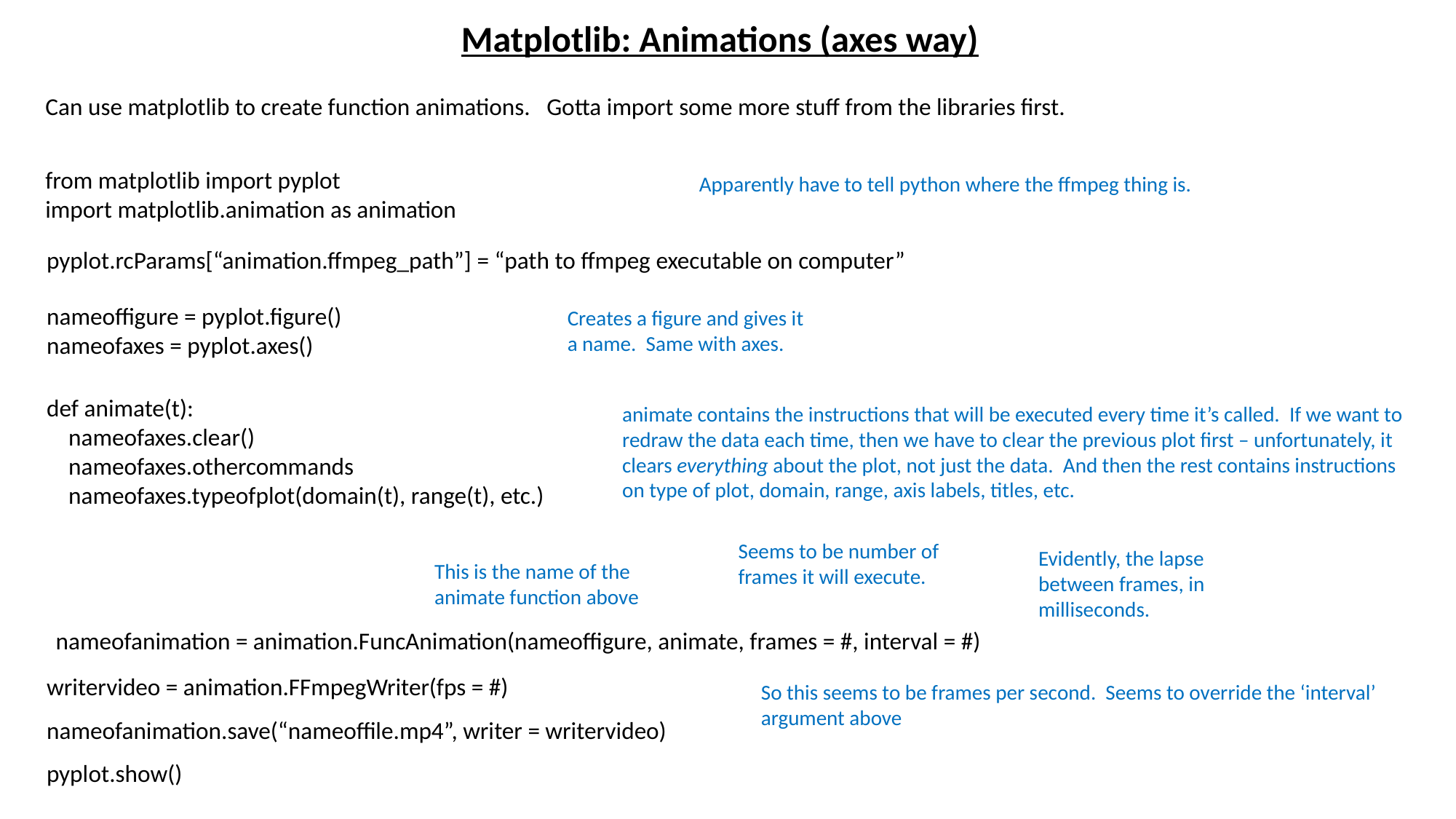

Matplotlib: Animations (axes way)
Can use matplotlib to create function animations.   Gotta import some more stuff from the libraries first.
from matplotlib import pyplot
import matplotlib.animation as animation
Apparently have to tell python where the ffmpeg thing is.
pyplot.rcParams[“animation.ffmpeg_path”] = “path to ffmpeg executable on computer”
nameoffigure = pyplot.figure()
nameofaxes = pyplot.axes()
Creates a figure and gives it a name.  Same with axes.
def animate(t):
    nameofaxes.clear()
    nameofaxes.othercommands
    nameofaxes.typeofplot(domain(t), range(t), etc.)
animate contains the instructions that will be executed every time it’s called.  If we want to redraw the data each time, then we have to clear the previous plot first – unfortunately, it clears everything about the plot, not just the data.  And then the rest contains instructions on type of plot, domain, range, axis labels, titles, etc.
Seems to be number of frames it will execute.
Evidently, the lapse between frames, in milliseconds.
This is the name of the  animate function above
nameofanimation = animation.FuncAnimation(nameoffigure, animate, frames = #, interval = #)
writervideo = animation.FFmpegWriter(fps = #)
So this seems to be frames per second.  Seems to override the ‘interval’ argument above
nameofanimation.save(“nameoffile.mp4”, writer = writervideo)
pyplot.show()